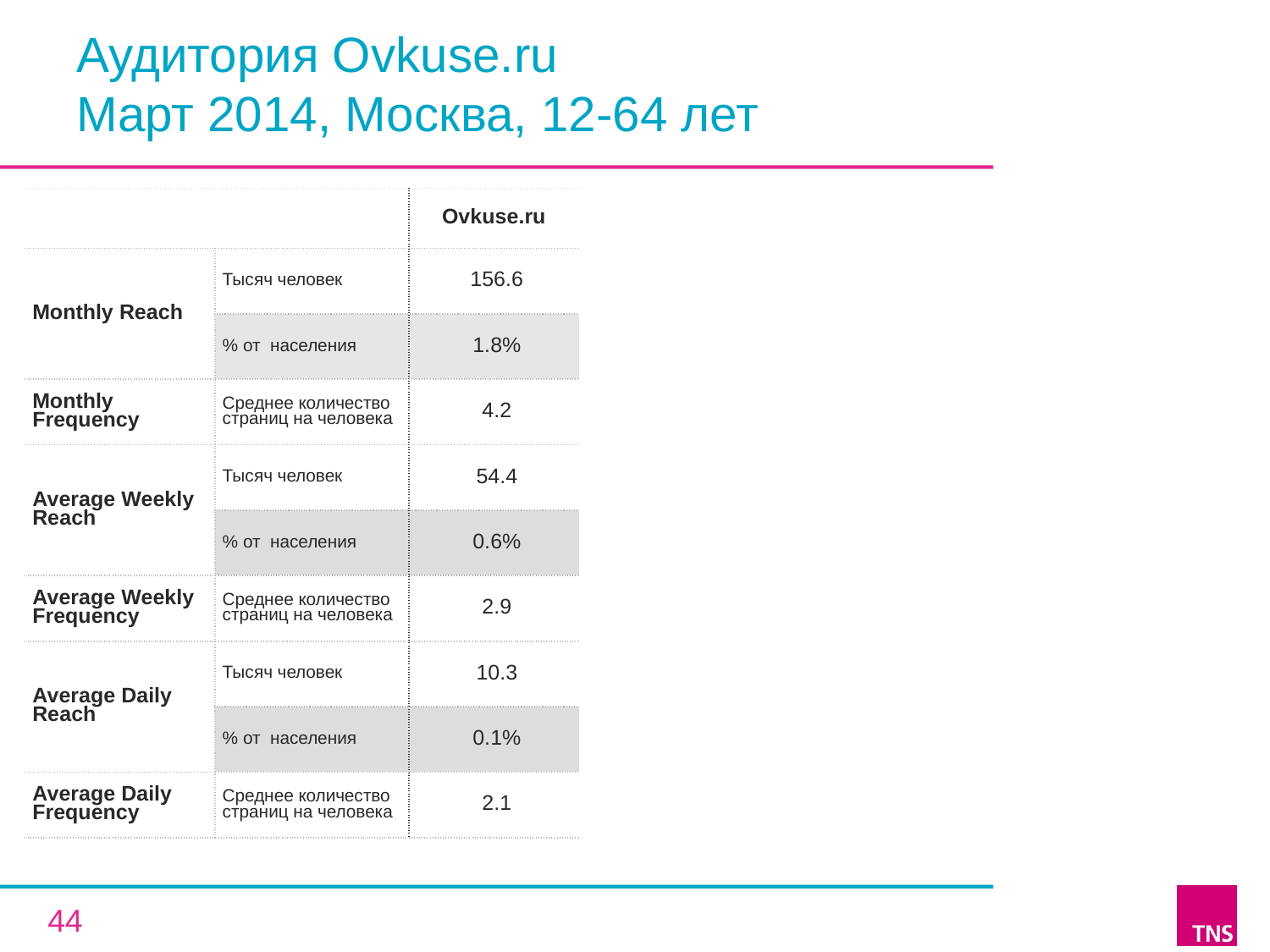

# Аудитория Ovkuse.ru Март 2014, Москва, 12-64 лет
|  |  | Ovkuse.ru |
| --- | --- | --- |
| Monthly Reach | Тысяч человек | 156.6 |
|  | % от населения | 1.8% |
| Monthly Frequency | Среднее количество страниц на человека | 4.2 |
| Average Weekly Reach | Тысяч человек | 54.4 |
|  | % от населения | 0.6% |
| Average Weekly Frequency | Среднее количество страниц на человека | 2.9 |
| Average Daily Reach | Тысяч человек | 10.3 |
|  | % от населения | 0.1% |
| Average Daily Frequency | Среднее количество страниц на человека | 2.1 |

44